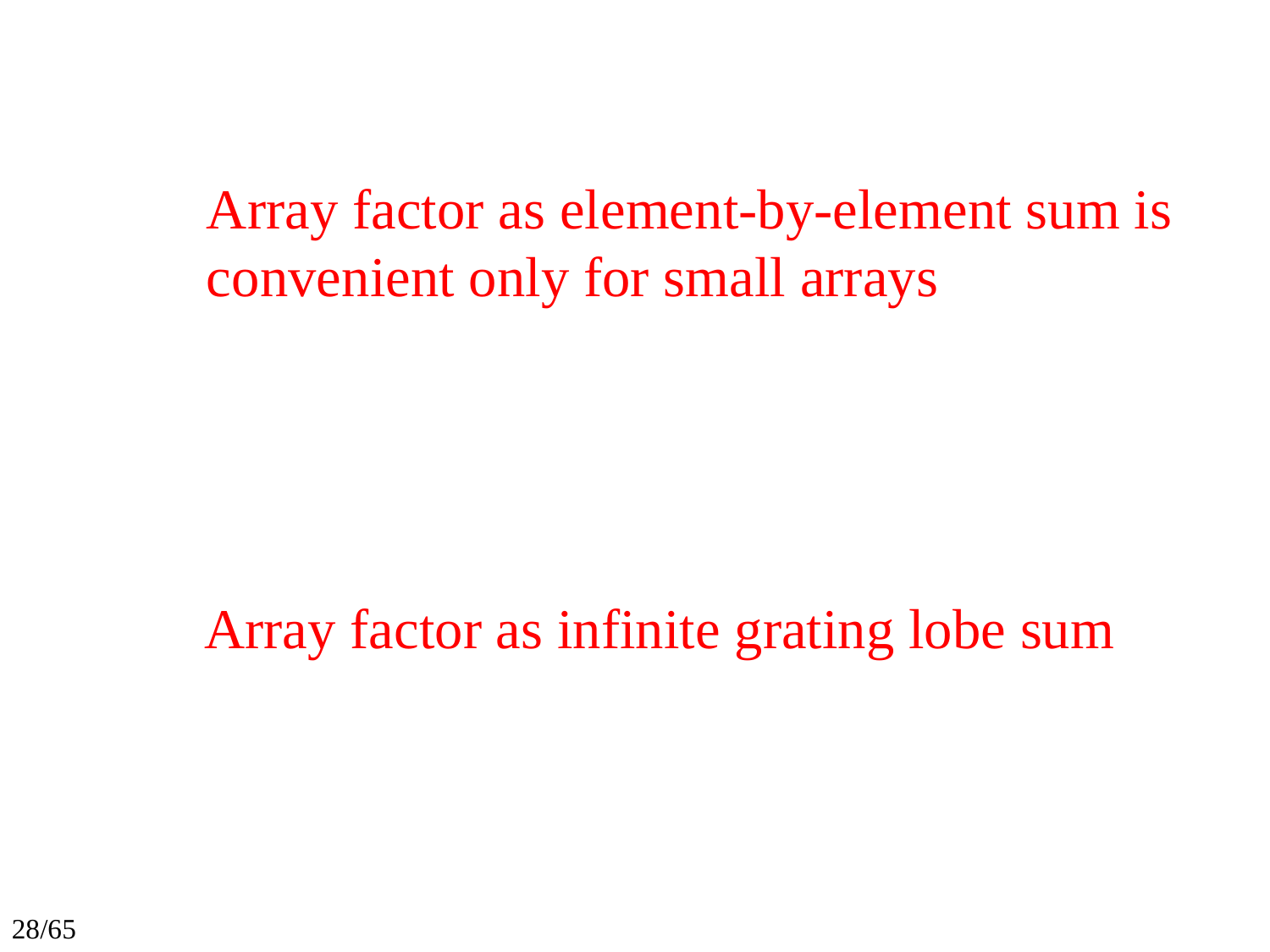

Array factor as element-by-element sum is convenient only for small arrays
Array factor as infinite grating lobe sum